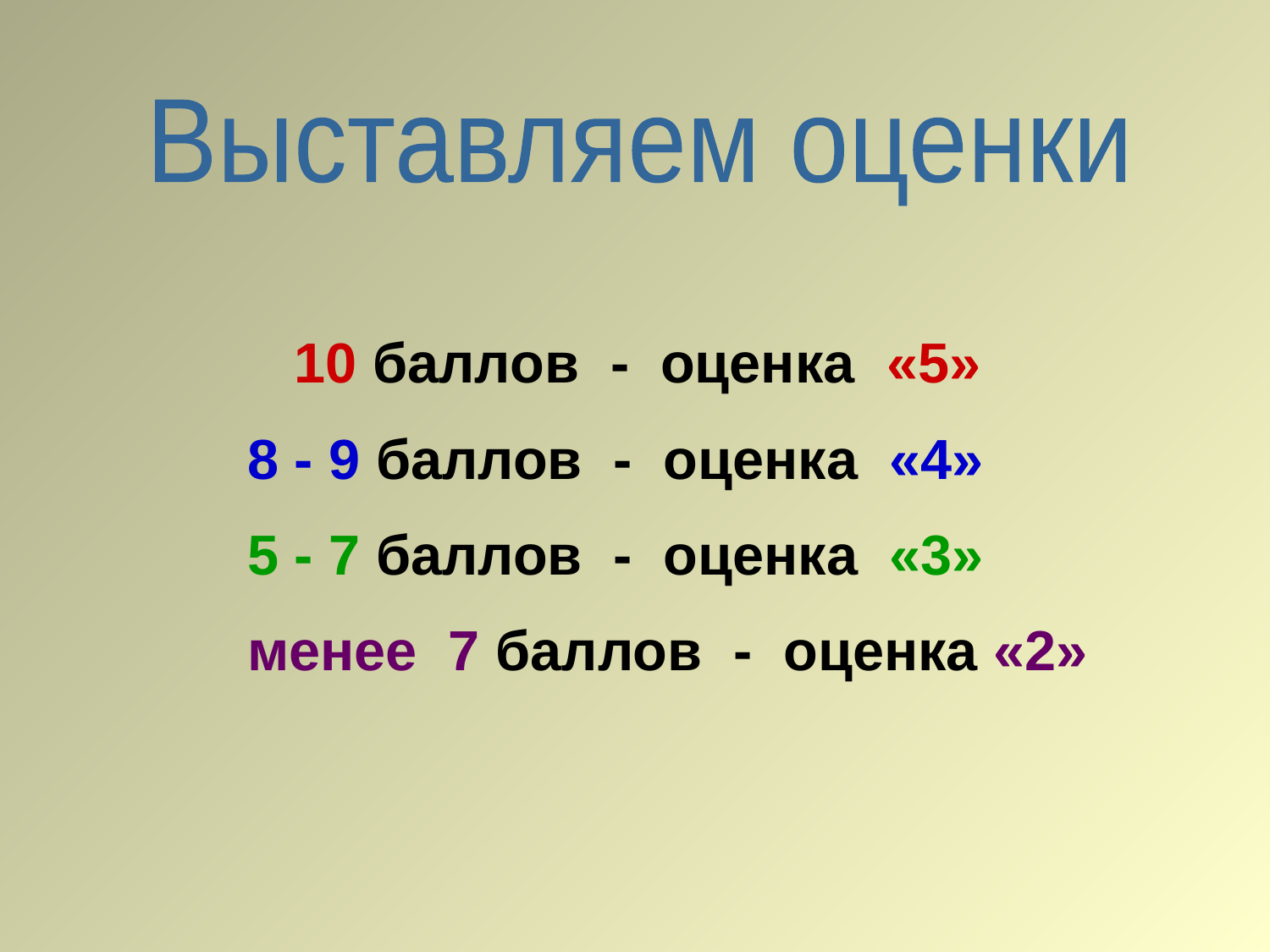

Выставляем оценки
   10 баллов  -  оценка  «5»
8 - 9 баллов  -  оценка  «4»
5 - 7 баллов  -  оценка  «3»
менее  7 баллов  -  оценка «2»